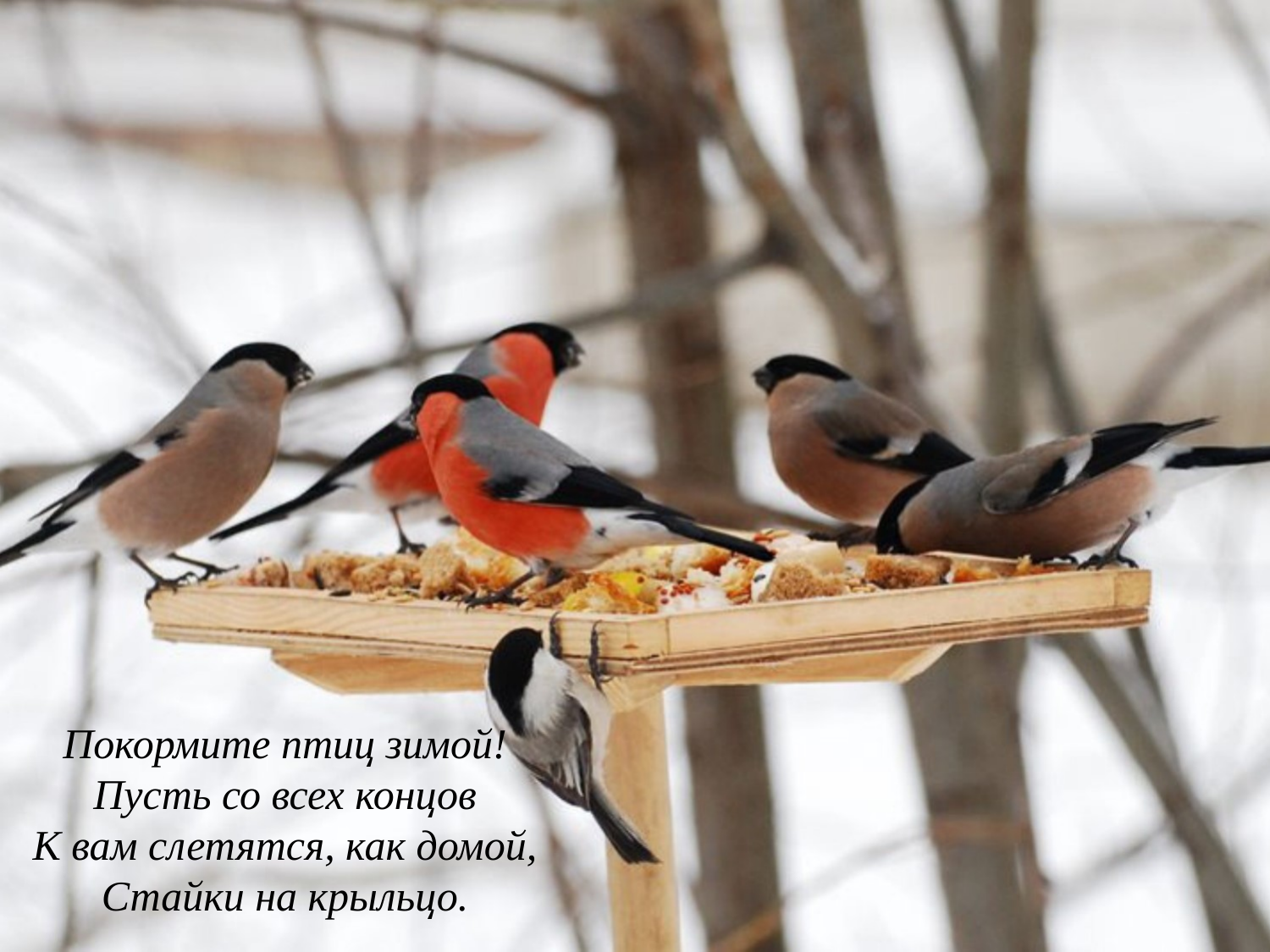

Покормите птиц зимой!
Пусть со всех концов
К вам слетятся, как домой,
Стайки на крыльцо.